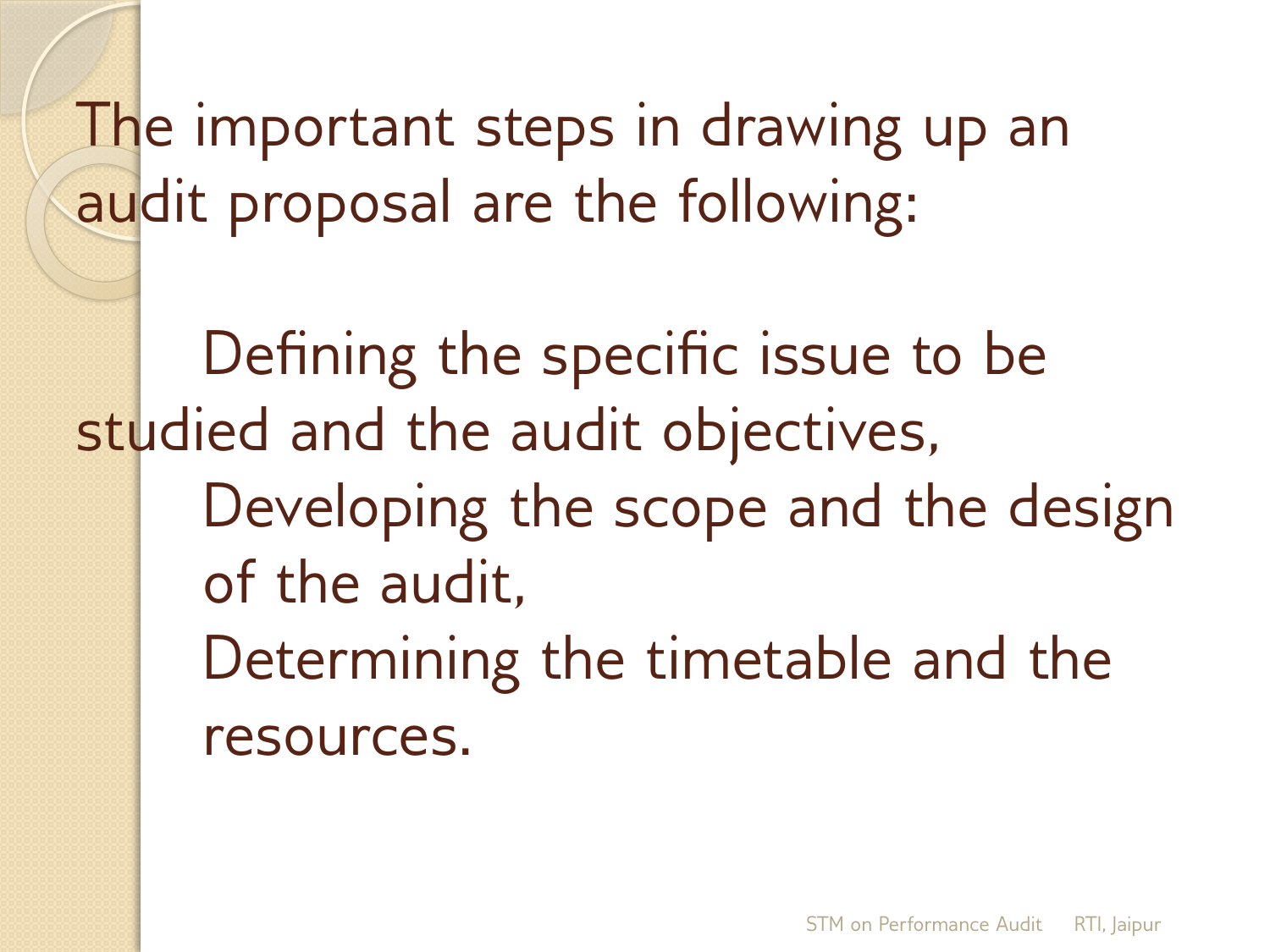

# The important steps in drawing up an audit proposal are the following: Defining the specific issue to be 	studied and the audit objectives, Developing the scope and the design 	of the audit, Determining the timetable and the 	resources.
STM on Performance Audit     RTI, Jaipur